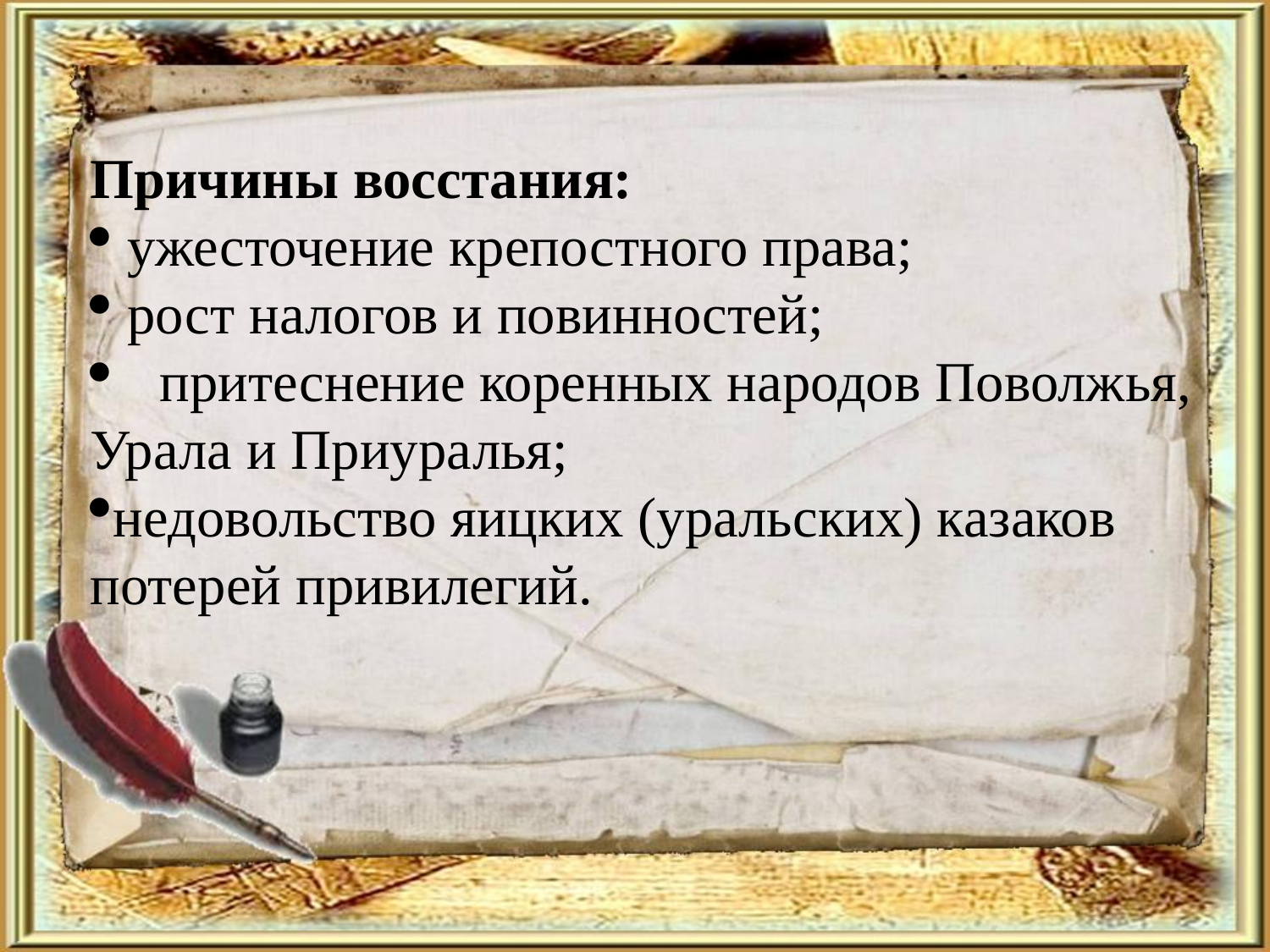

Причины восстания:
 ужесточение крепостного права;
 рост налогов и повинностей;
 притеснение коренных народов Поволжья, Урала и Приуралья;
недовольство яицких (уральских) казаков потерей привилегий.